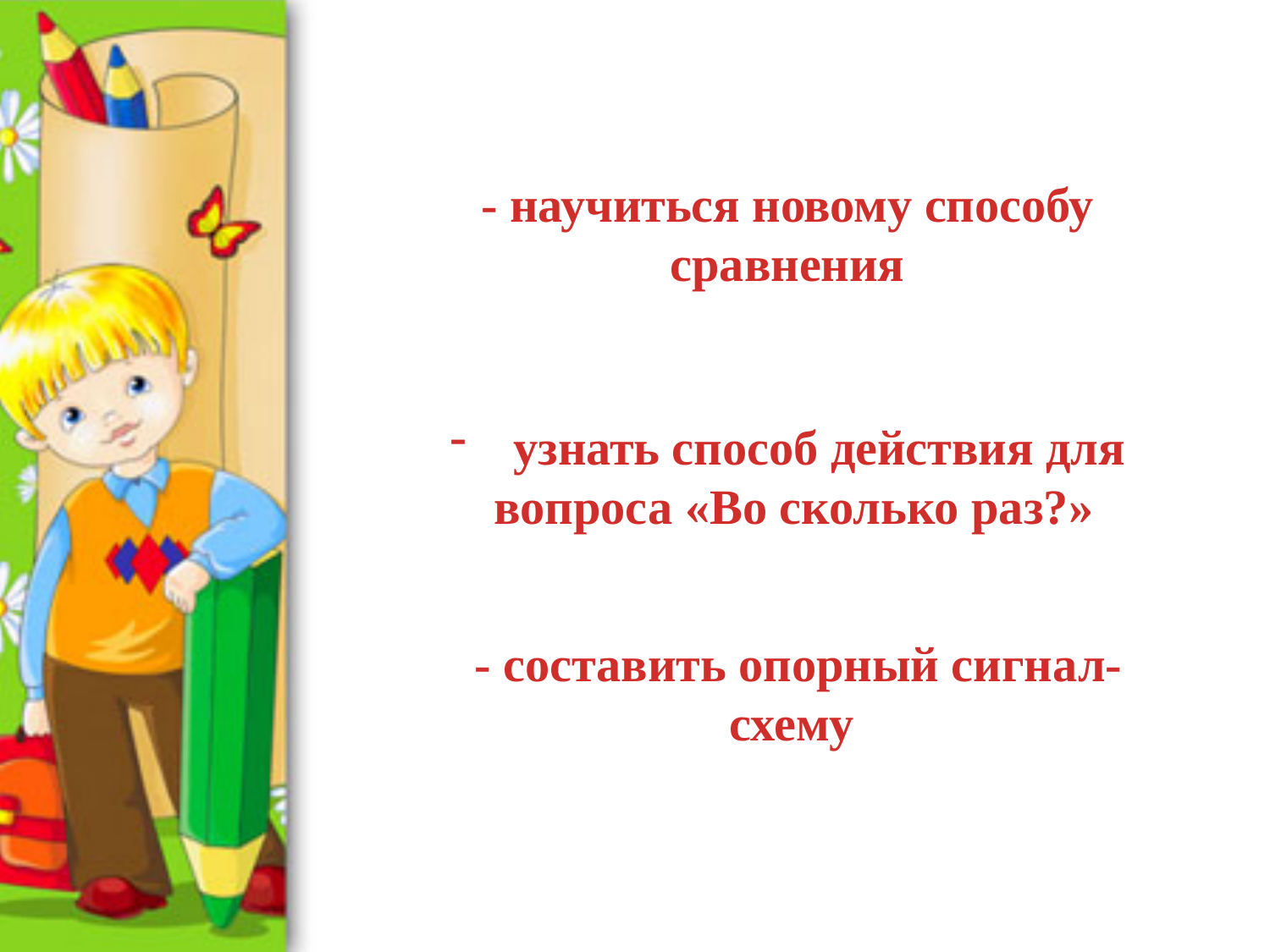

- научиться новому способу сравнения
узнать способ действия для
 вопроса «Во сколько раз?»
- составить опорный сигнал-схему